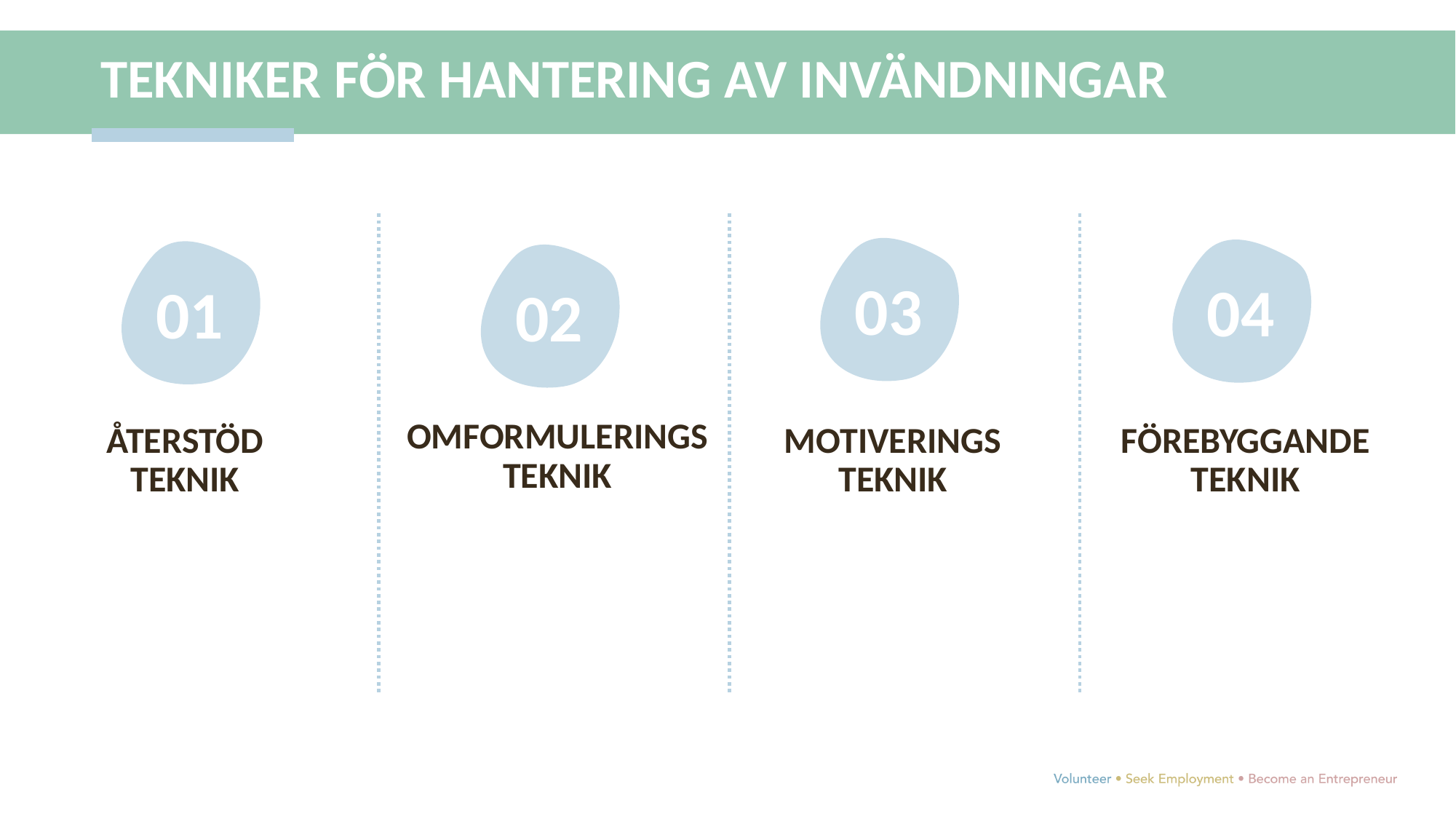

TEKNIKER FÖR HANTERING AV INVÄNDNINGAR

03

04

01

02
OMFORMULERINGS
TEKNIK

ÅTERSTÖD
TEKNIK

MOTIVERINGS
TEKNIK

FÖREBYGGANDE TEKNIK